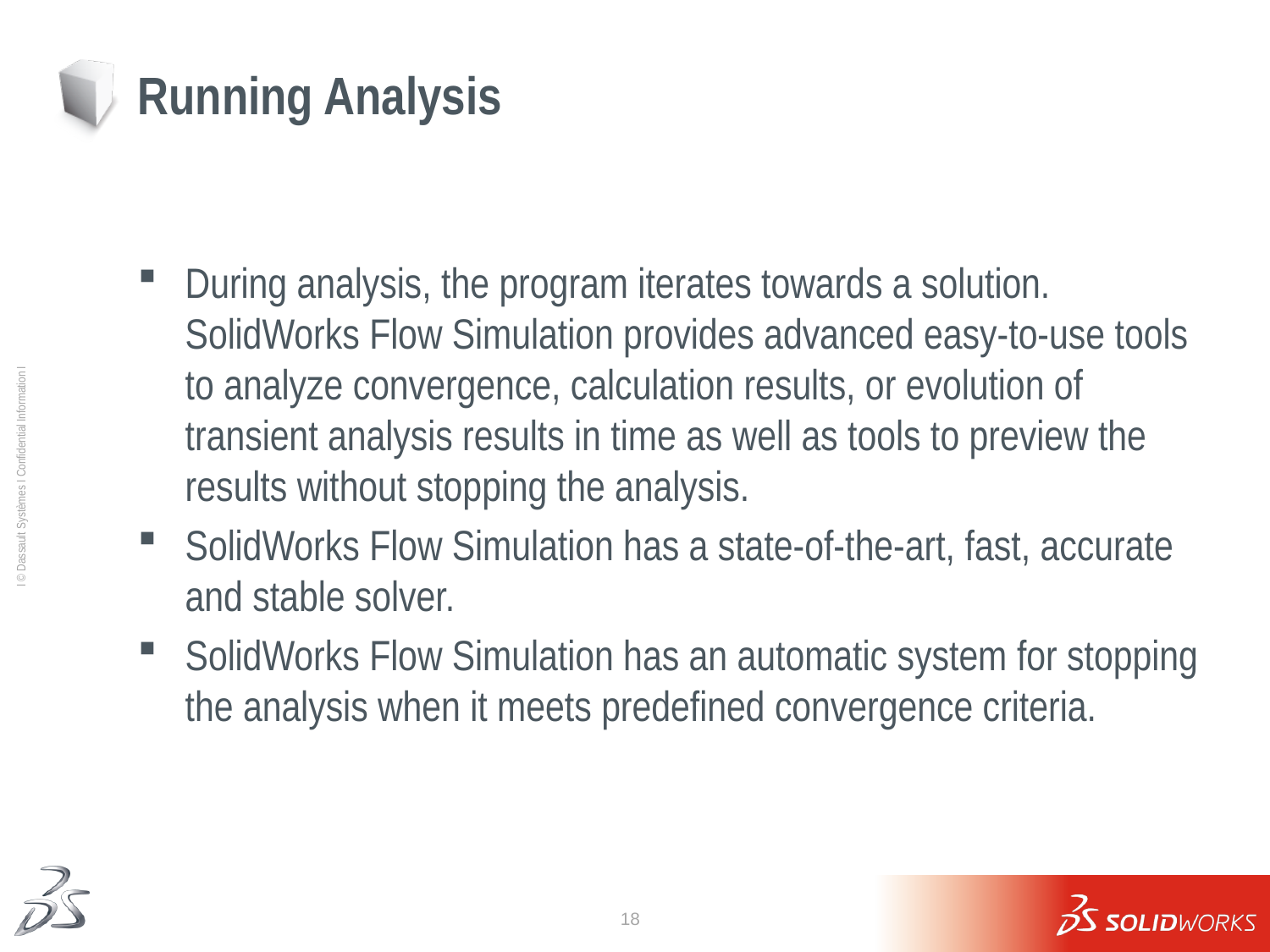

# Running Analysis
During analysis, the program iterates towards a solution. SolidWorks Flow Simulation provides advanced easy-to-use tools to analyze convergence, calculation results, or evolution of transient analysis results in time as well as tools to preview the results without stopping the analysis.
SolidWorks Flow Simulation has a state-of-the-art, fast, accurate and stable solver.
SolidWorks Flow Simulation has an automatic system for stopping the analysis when it meets predefined convergence criteria.